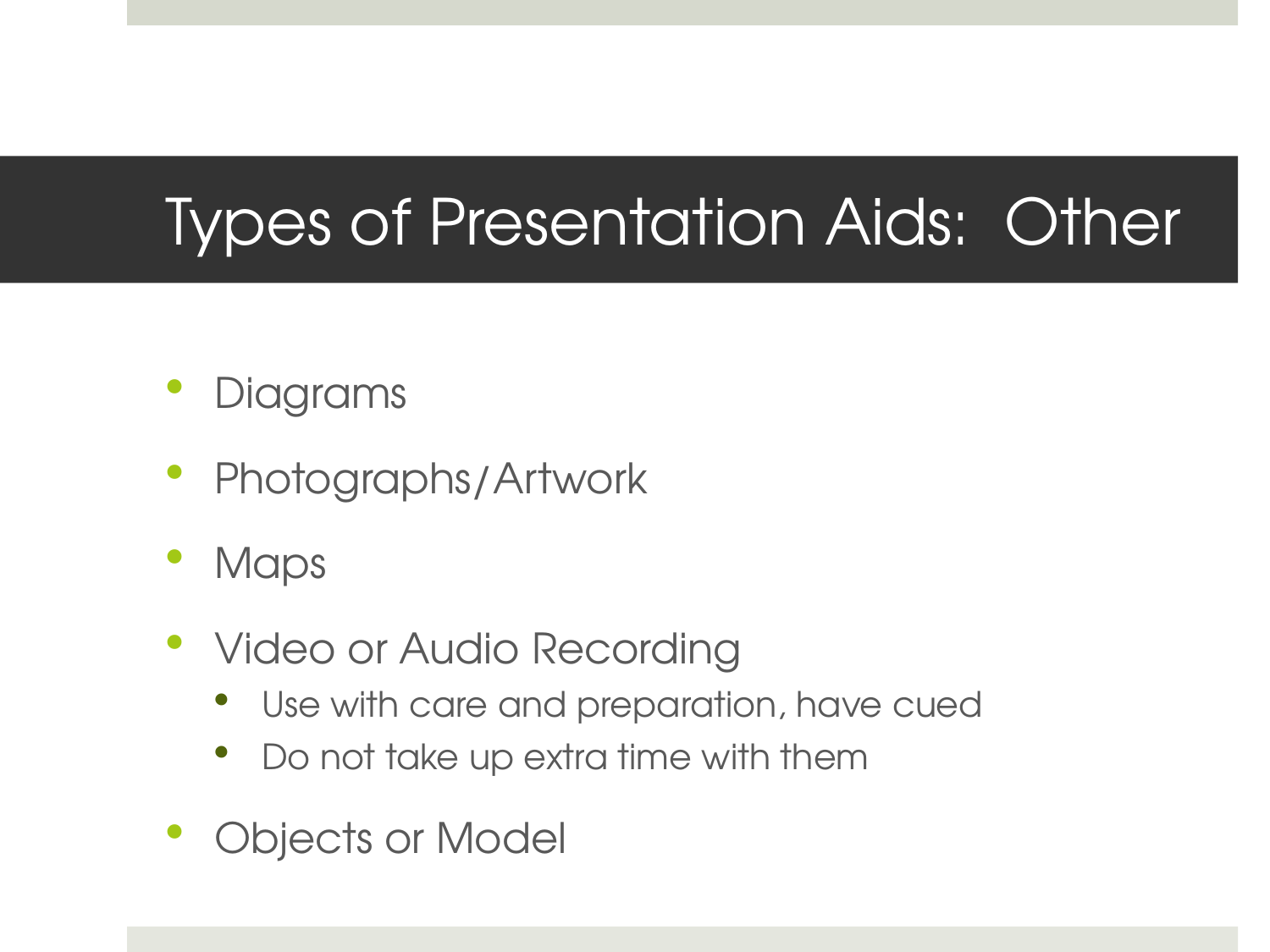

# Types of Presentation Aids:  Other
Diagrams
Photographs/Artwork
Maps
Video or Audio Recording
Use with care and preparation, have cued
Do not take up extra time with them
Objects or Model